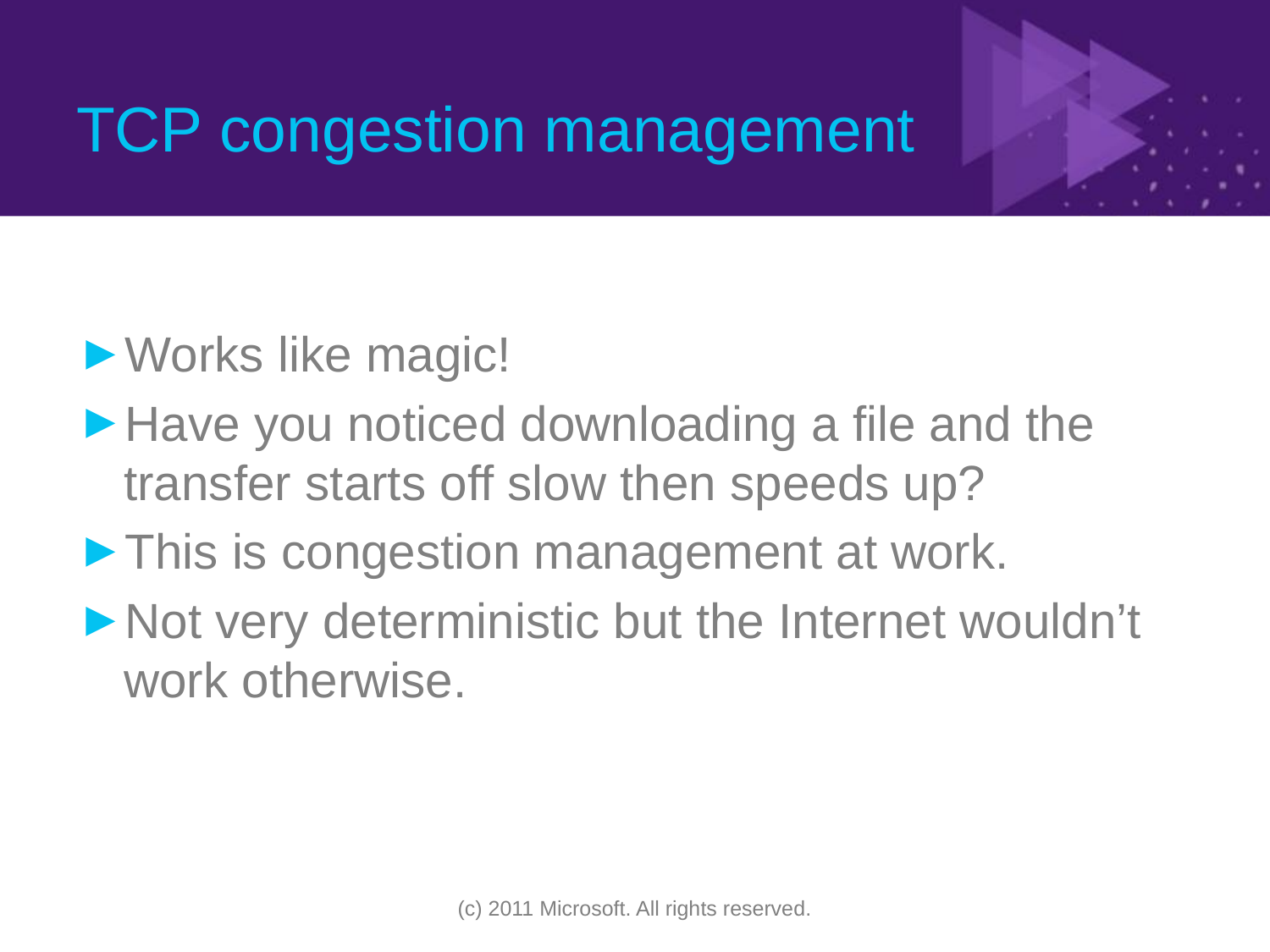

# TCP congestion management
Works like magic!
Have you noticed downloading a file and the transfer starts off slow then speeds up?
This is congestion management at work.
Not very deterministic but the Internet wouldn’t work otherwise.
(c) 2011 Microsoft. All rights reserved.